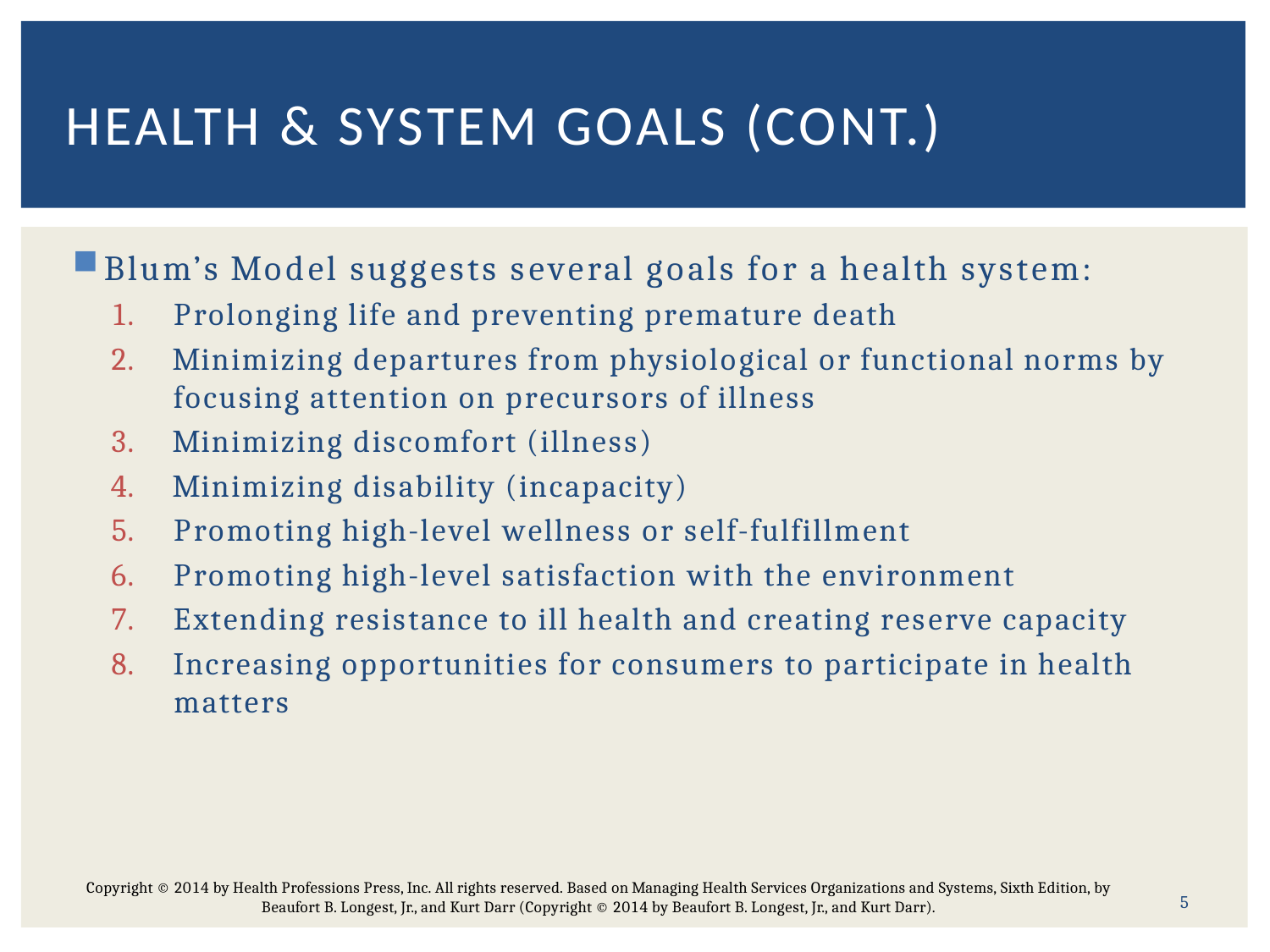

# Health & System Goals (Cont.)

Blum’s Model suggests several goals for a health system:
Prolonging life and preventing premature death
Minimizing departures from physiological or functional norms by focusing attention on precursors of illness
Minimizing discomfort (illness)
Minimizing disability (incapacity)
Promoting high-level wellness or self-fulfillment
Promoting high-level satisfaction with the environment
Extending resistance to ill health and creating reserve capacity
Increasing opportunities for consumers to participate in health matters
Copyright © 2014 by Health Professions Press, Inc. All rights reserved. Based on Managing Health Services Organizations and Systems, Sixth Edition, by Beaufort B. Longest, Jr., and Kurt Darr (Copyright © 2014 by Beaufort B. Longest, Jr., and Kurt Darr).
5